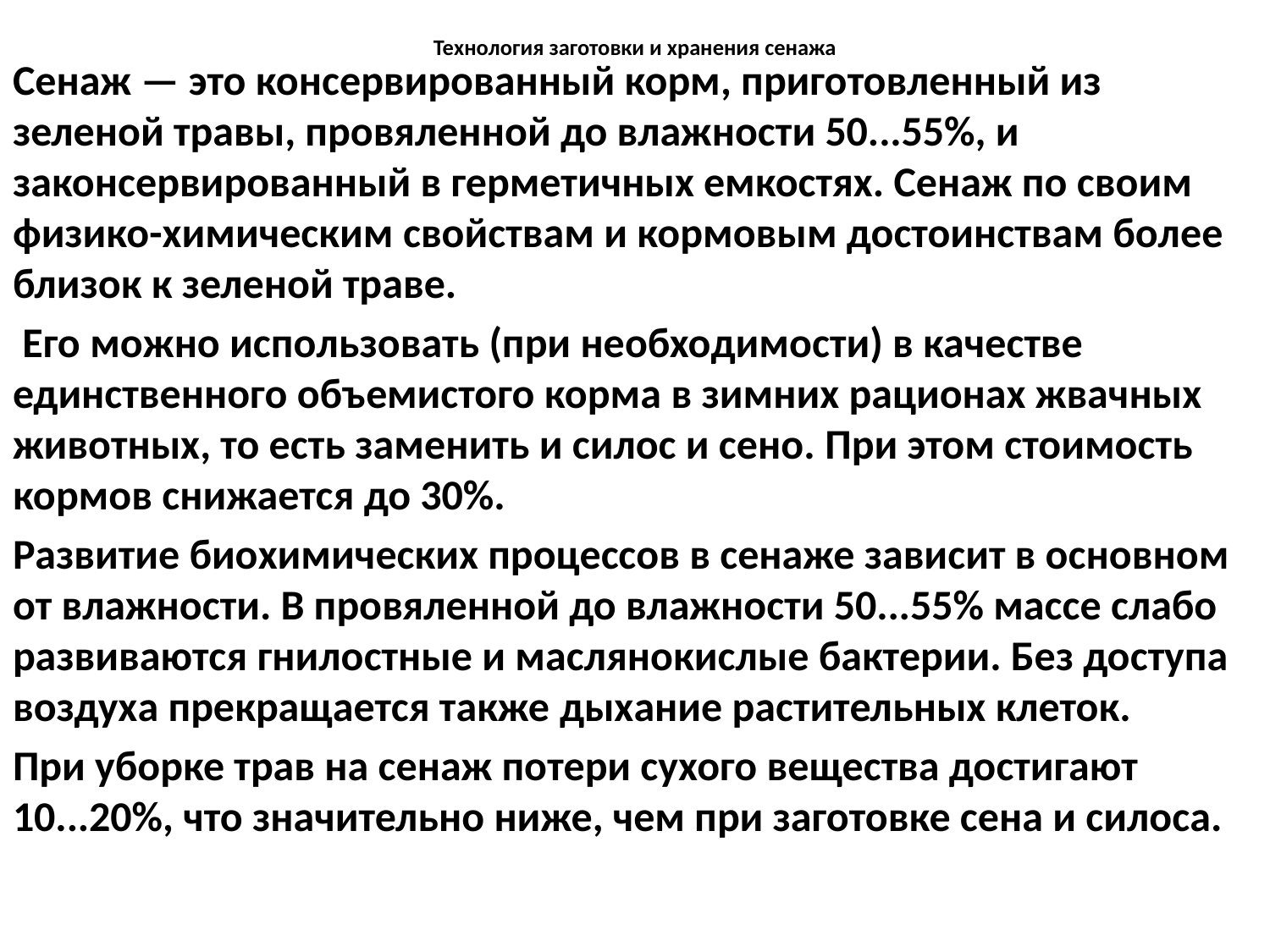

# Технология заготовки и хранения сенажа
Сенаж — это консервированный корм, приготовленный из зеленой травы, провяленной до влажности 50...55%, и законсервированный в герметичных емкостях. Сенаж по своим физико-химическим свойствам и кормовым достоинствам более близок к зеленой траве.
 Его можно использовать (при необходимости) в качестве единственного объемистого корма в зимних рационах жвачных животных, то есть заменить и силос и сено. При этом стоимость кормов снижается до 30%.
Развитие биохимических процессов в сенаже зависит в основном от влажности. В провяленной до влажности 50...55% массе слабо развиваются гнилостные и маслянокислые бактерии. Без доступа воздуха прекращается также дыхание растительных клеток.
При уборке трав на сенаж потери сухого вещества достигают 10...20%, что значительно ниже, чем при заготовке сена и силоса.